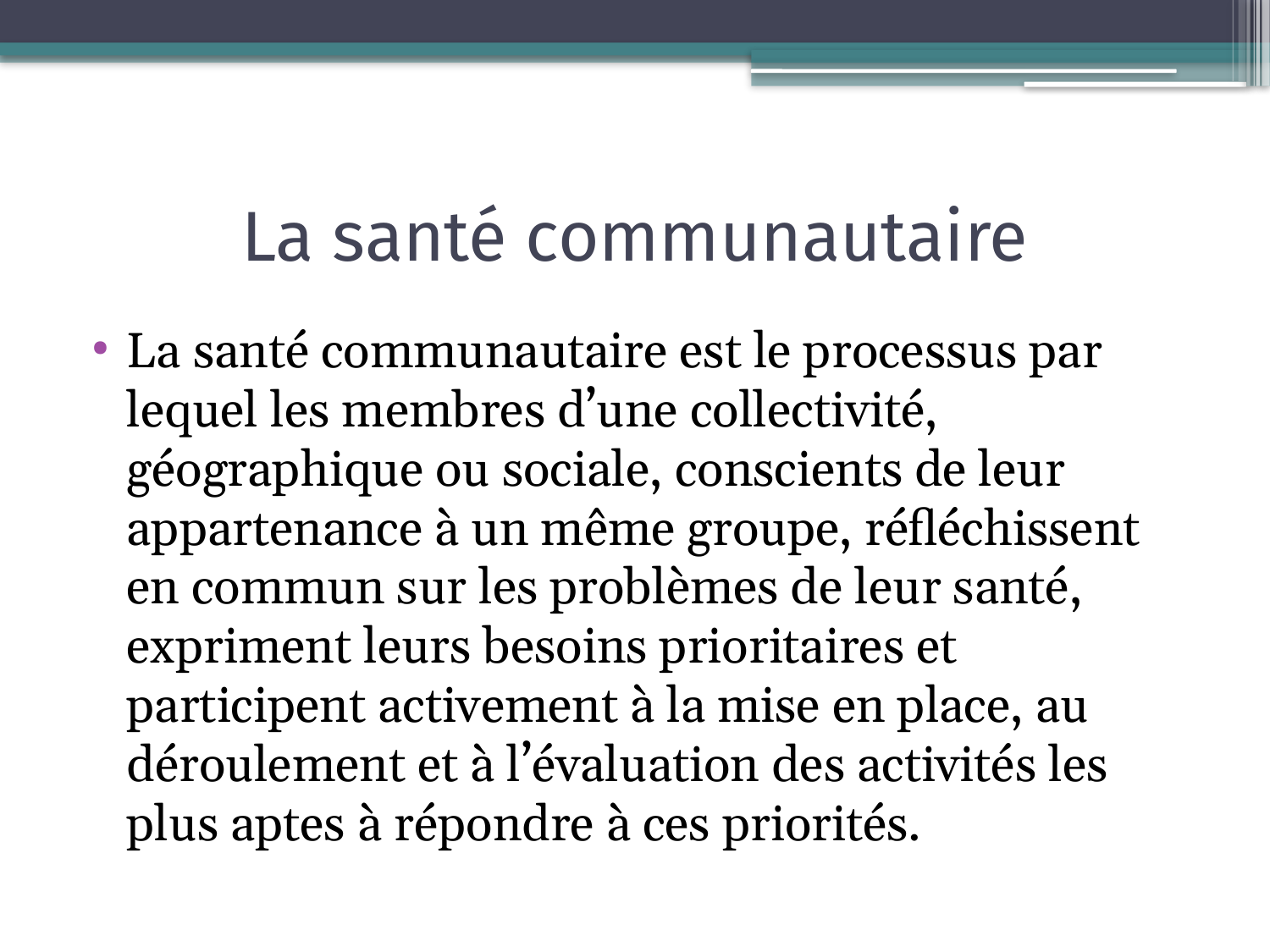

# La santé communautaire
La santé communautaire est le processus par lequel les membres d’une collectivité, géographique ou sociale, conscients de leur appartenance à un même groupe, réfléchissent en commun sur les problèmes de leur santé, expriment leurs besoins prioritaires et participent activement à la mise en place, au déroulement et à l’évaluation des activités les plus aptes à répondre à ces priorités.